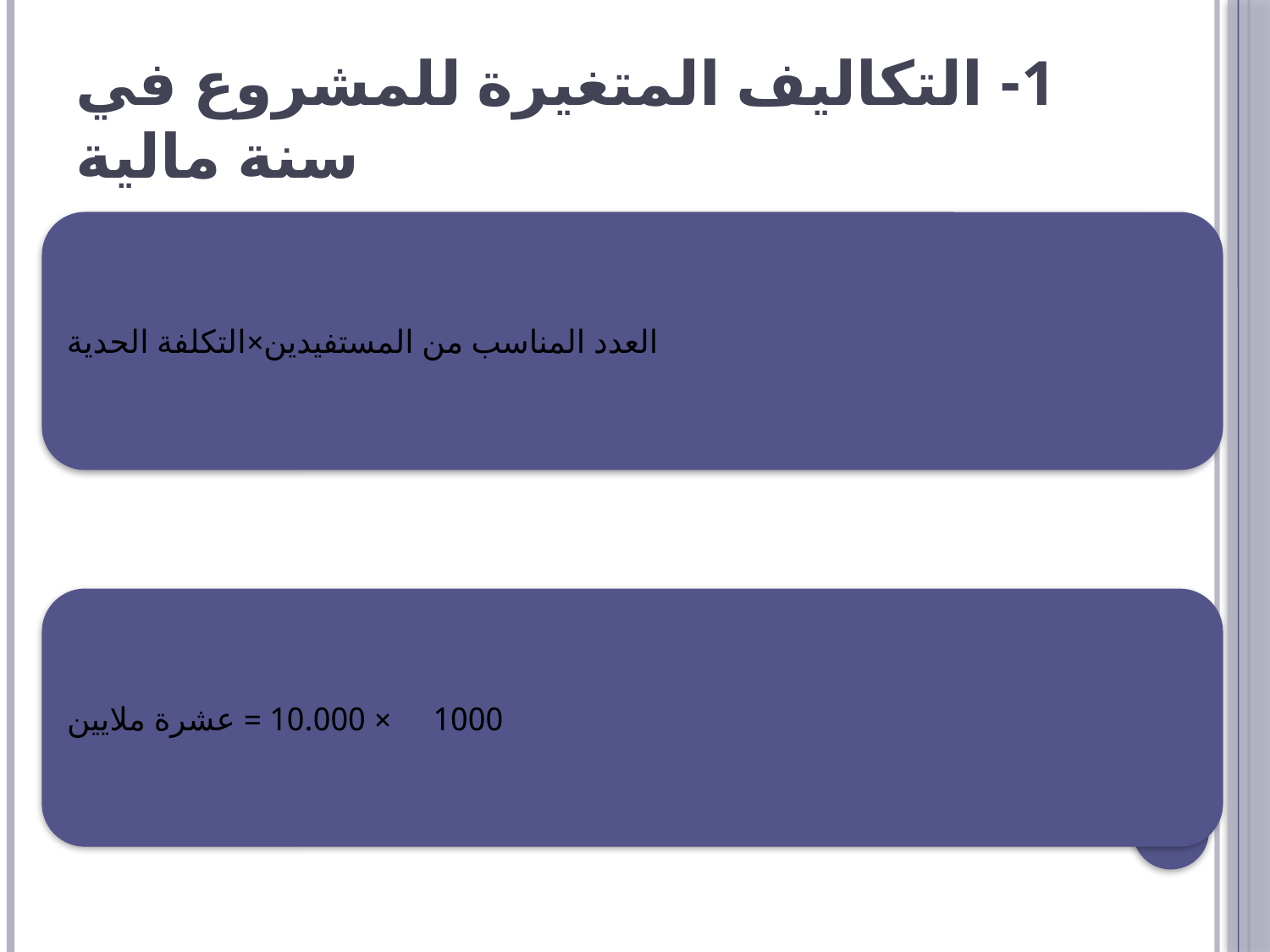

# 1- التكاليف المتغيرة للمشروع في سنة مالية
العدد المناسب من المستفيدين×التكلفة الحدية